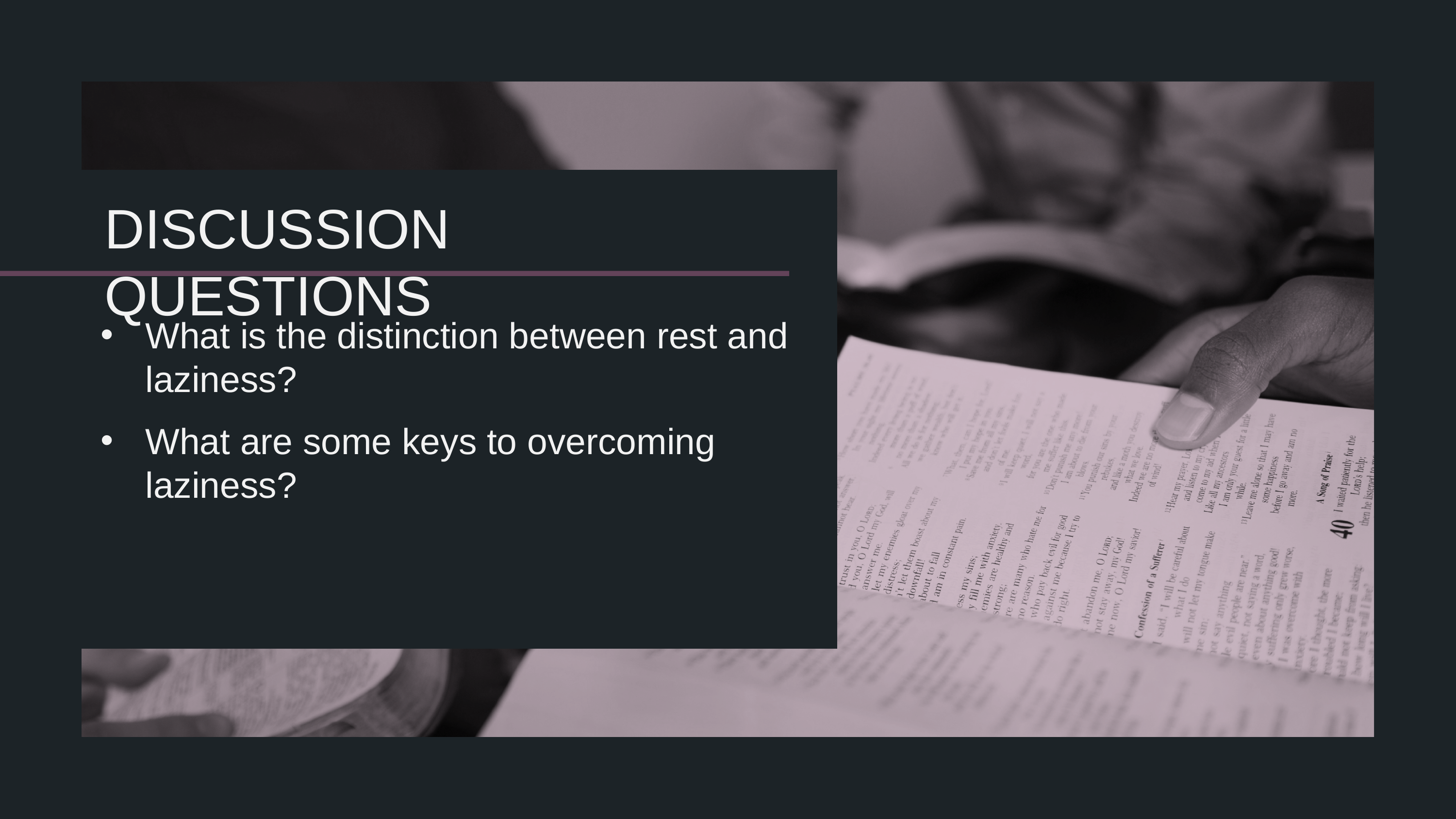

What is the distinction between rest and laziness?
What are some keys to overcoming laziness?